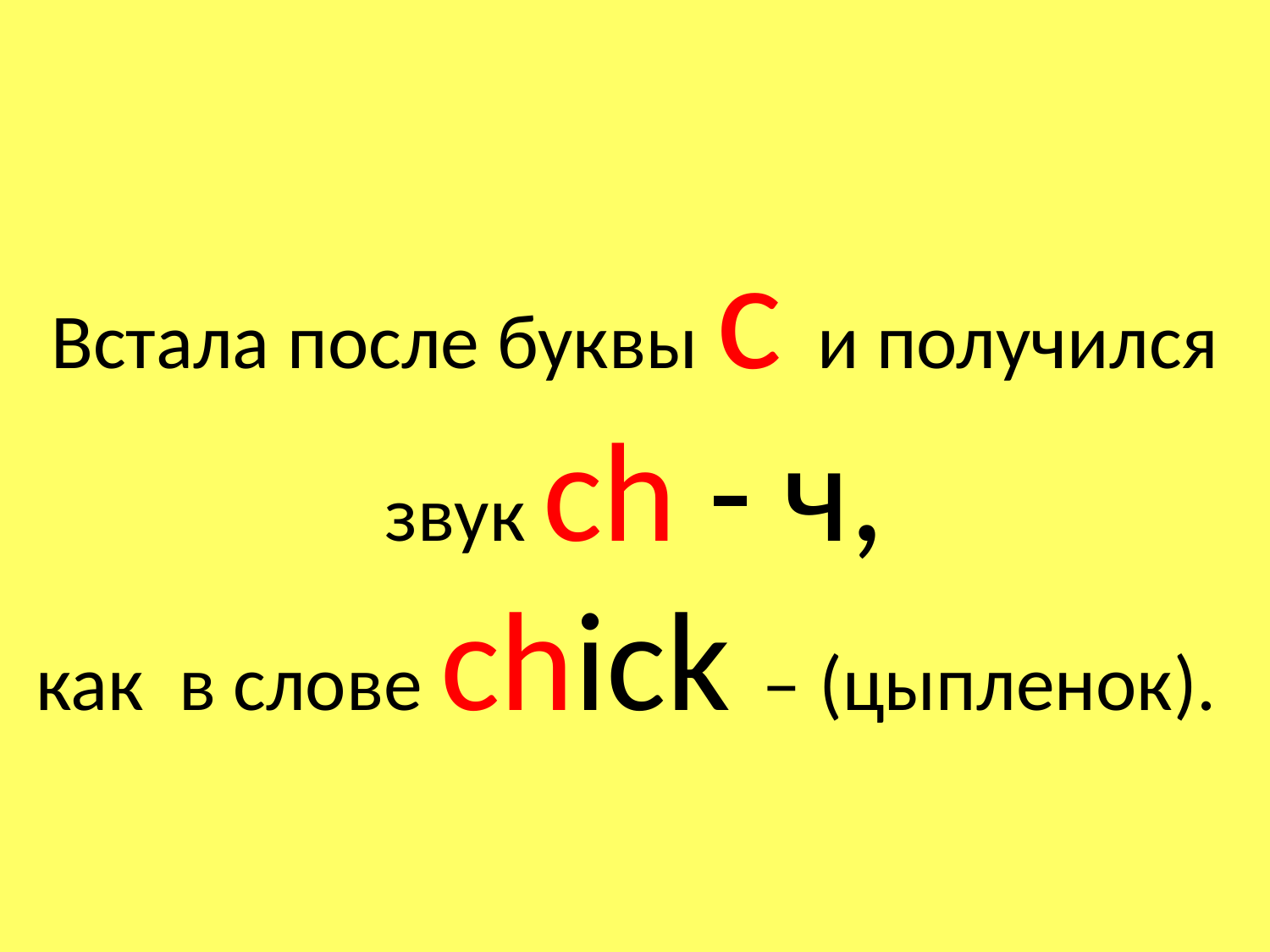

# Встала после буквы c и получился звук ch - ч, как  в слове chiсk – (цыпленок).